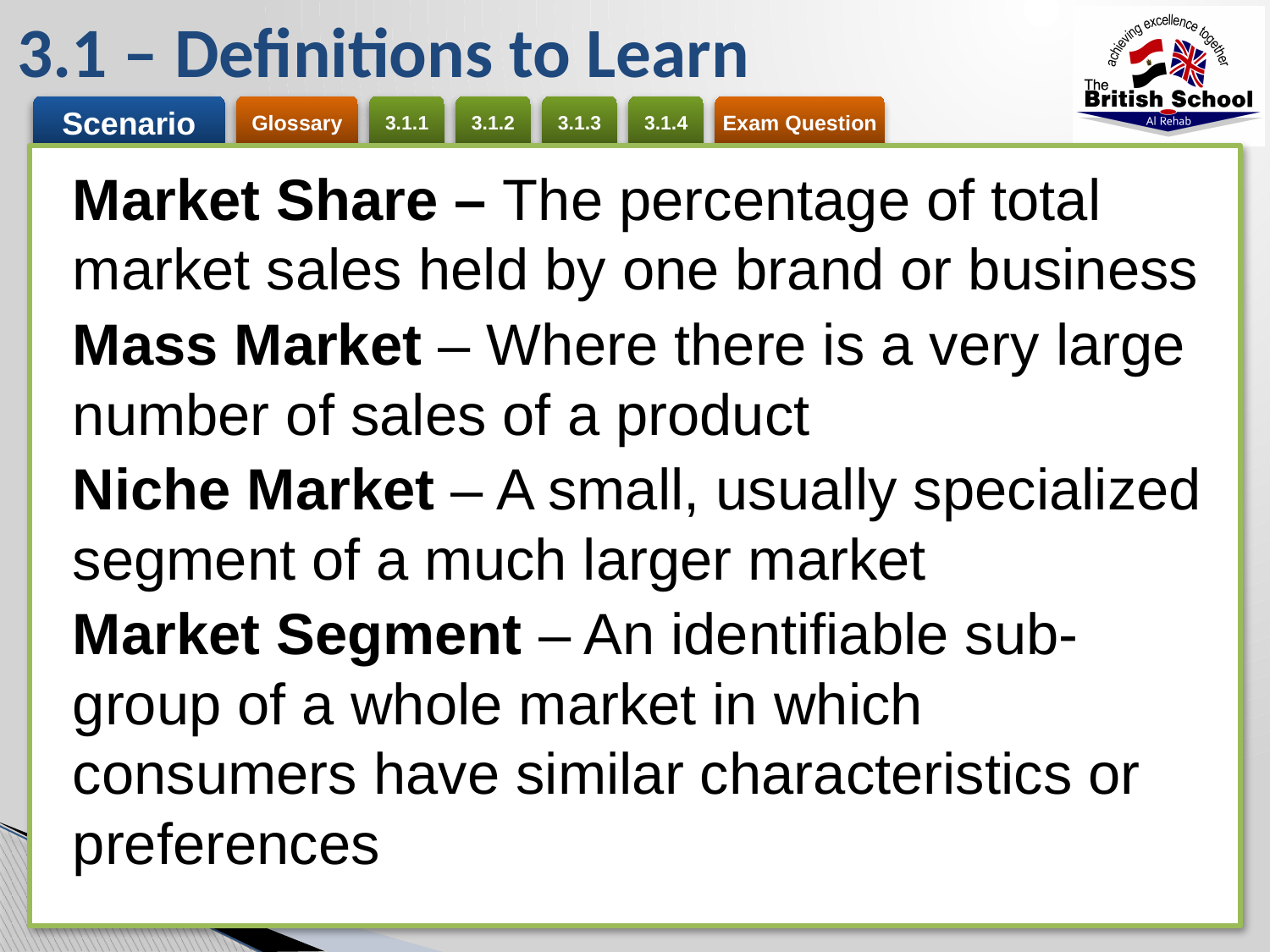

# 3.1 – Definitions to Learn
Market Share – The percentage of total market sales held by one brand or business
Mass Market – Where there is a very large number of sales of a product
Niche Market – A small, usually specialized segment of a much larger market
Market Segment – An identifiable sub-group of a whole market in which consumers have similar characteristics or preferences